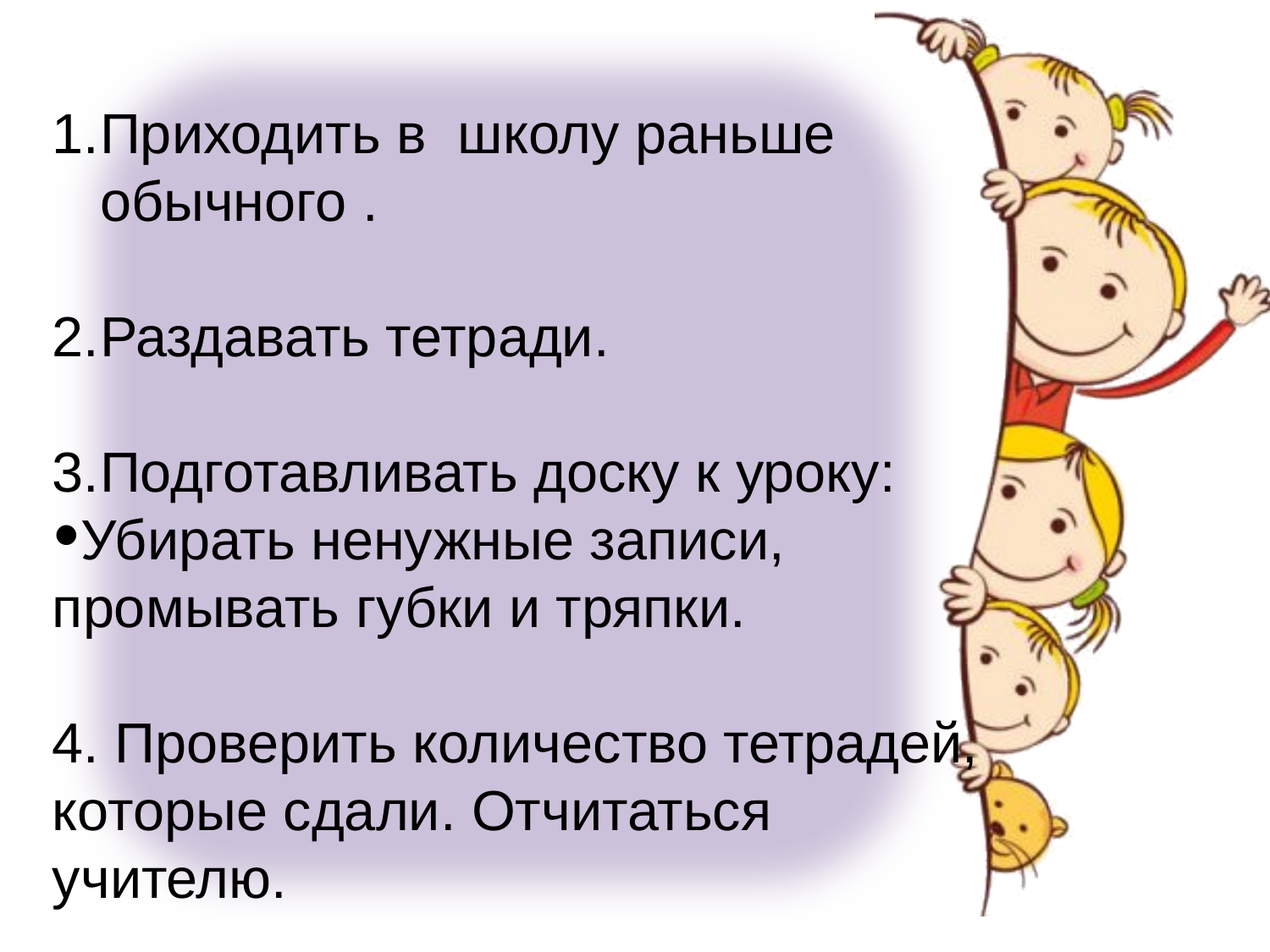

Приходить в  школу раньше обычного .

Раздавать тетради.

Подготавливать доску к уроку:
Убирать ненужные записи, промывать губки и тряпки.

4. Проверить количество тетрадей, которые сдали. Отчитаться учителю.